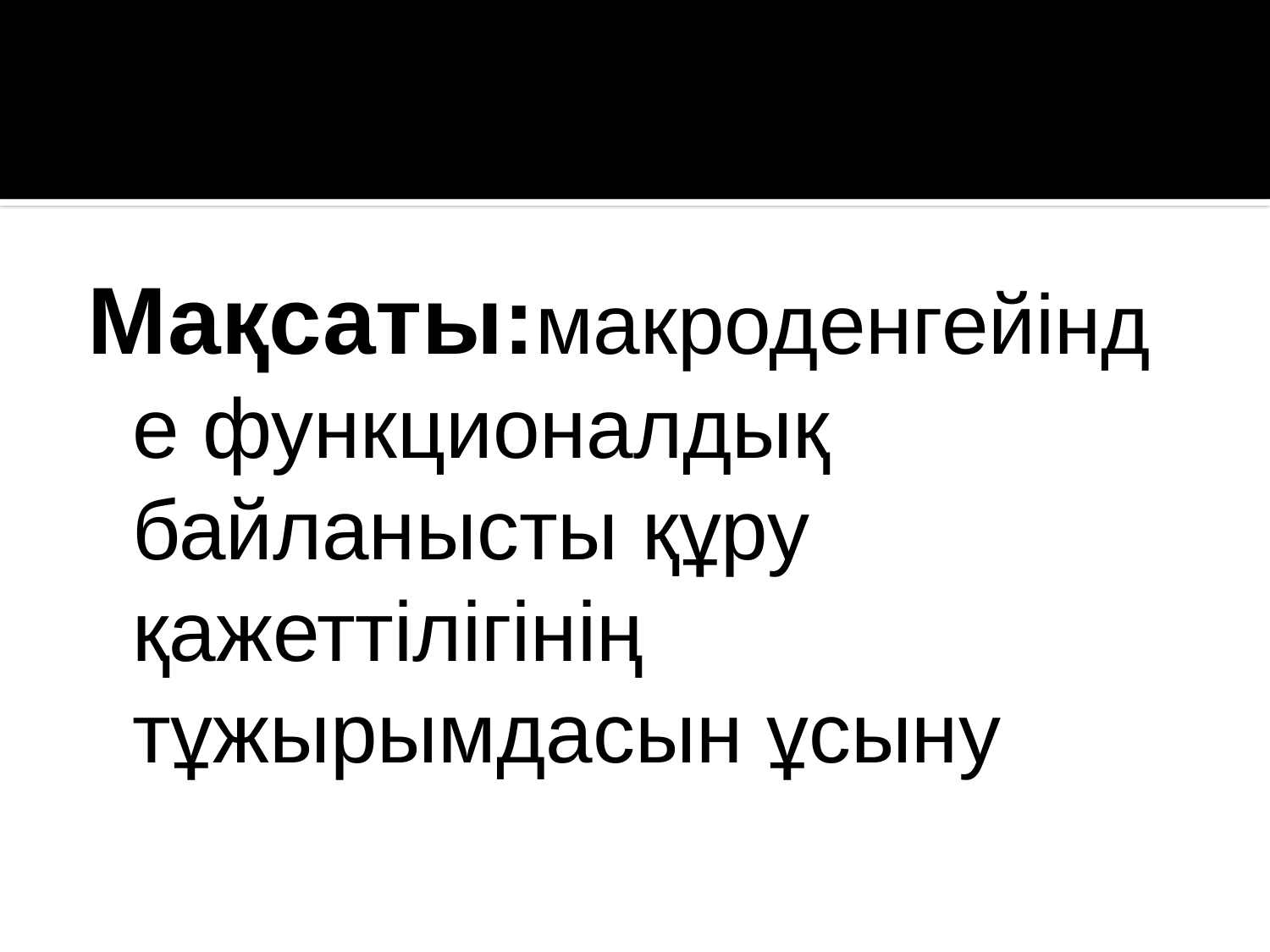

Мақсаты:макроденгейінде функционалдық байланысты құру қажеттілігінің тұжырымдасын ұсыну